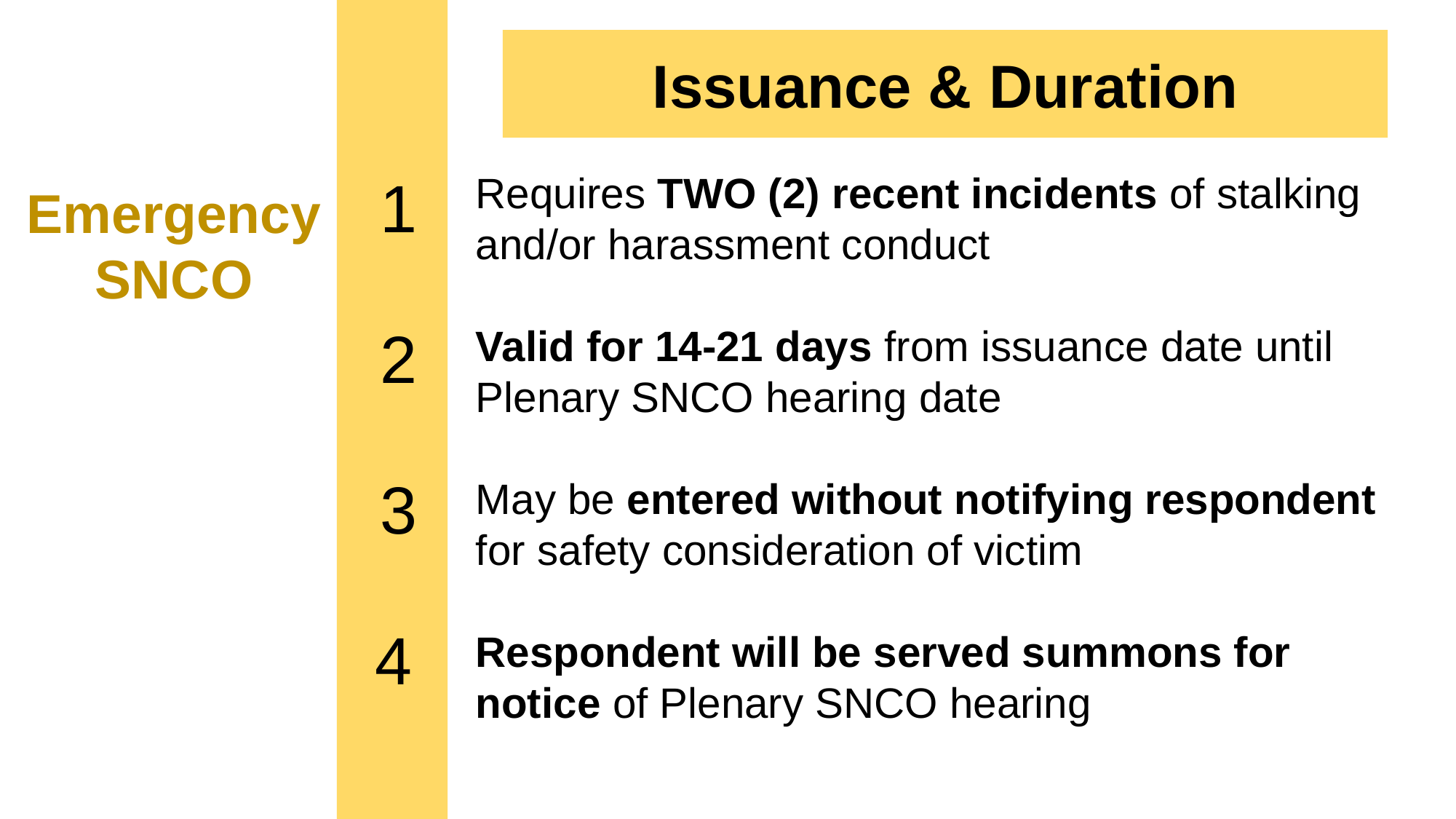

Issuance & Duration
1
Requires TWO (2) recent incidents of stalking and/or harassment conduct

Valid for 14-21 days from issuance date until Plenary SNCO hearing date

May be entered without notifying respondent for safety consideration of victim

Respondent will be served summons for notice of Plenary SNCO hearing
Emergency SNCO
2
3
4